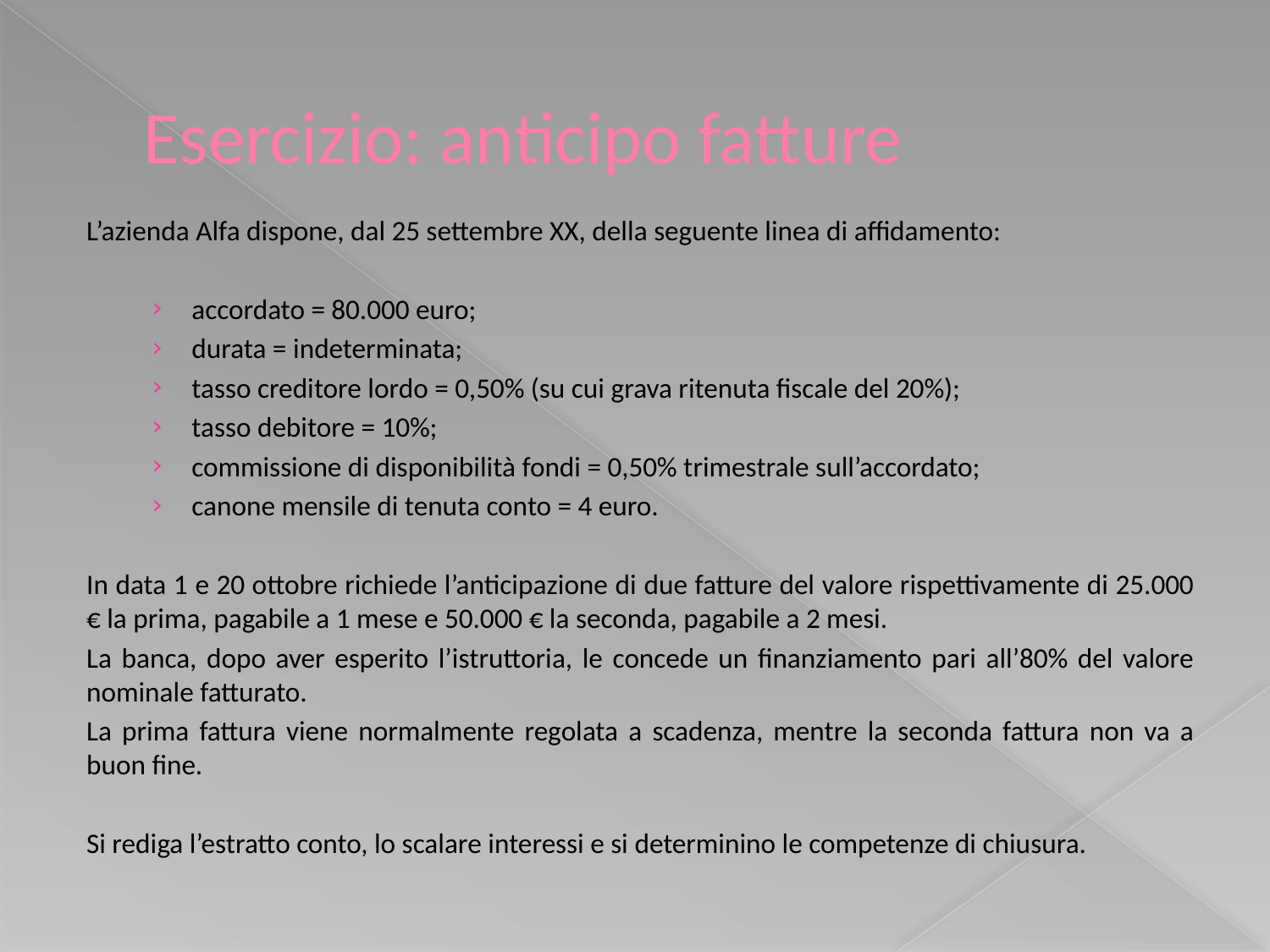

# Esercizio: anticipo fatture
L’azienda Alfa dispone, dal 25 settembre XX, della seguente linea di affidamento:

accordato = 80.000 euro;
durata = indeterminata;
tasso creditore lordo = 0,50% (su cui grava ritenuta fiscale del 20%);
tasso debitore = 10%;
commissione di disponibilità fondi = 0,50% trimestrale sull’accordato;
canone mensile di tenuta conto = 4 euro.

In data 1 e 20 ottobre richiede l’anticipazione di due fatture del valore rispettivamente di 25.000 € la prima, pagabile a 1 mese e 50.000 € la seconda, pagabile a 2 mesi.
La banca, dopo aver esperito l’istruttoria, le concede un finanziamento pari all’80% del valore nominale fatturato.
La prima fattura viene normalmente regolata a scadenza, mentre la seconda fattura non va a buon fine.

Si rediga l’estratto conto, lo scalare interessi e si determinino le competenze di chiusura.